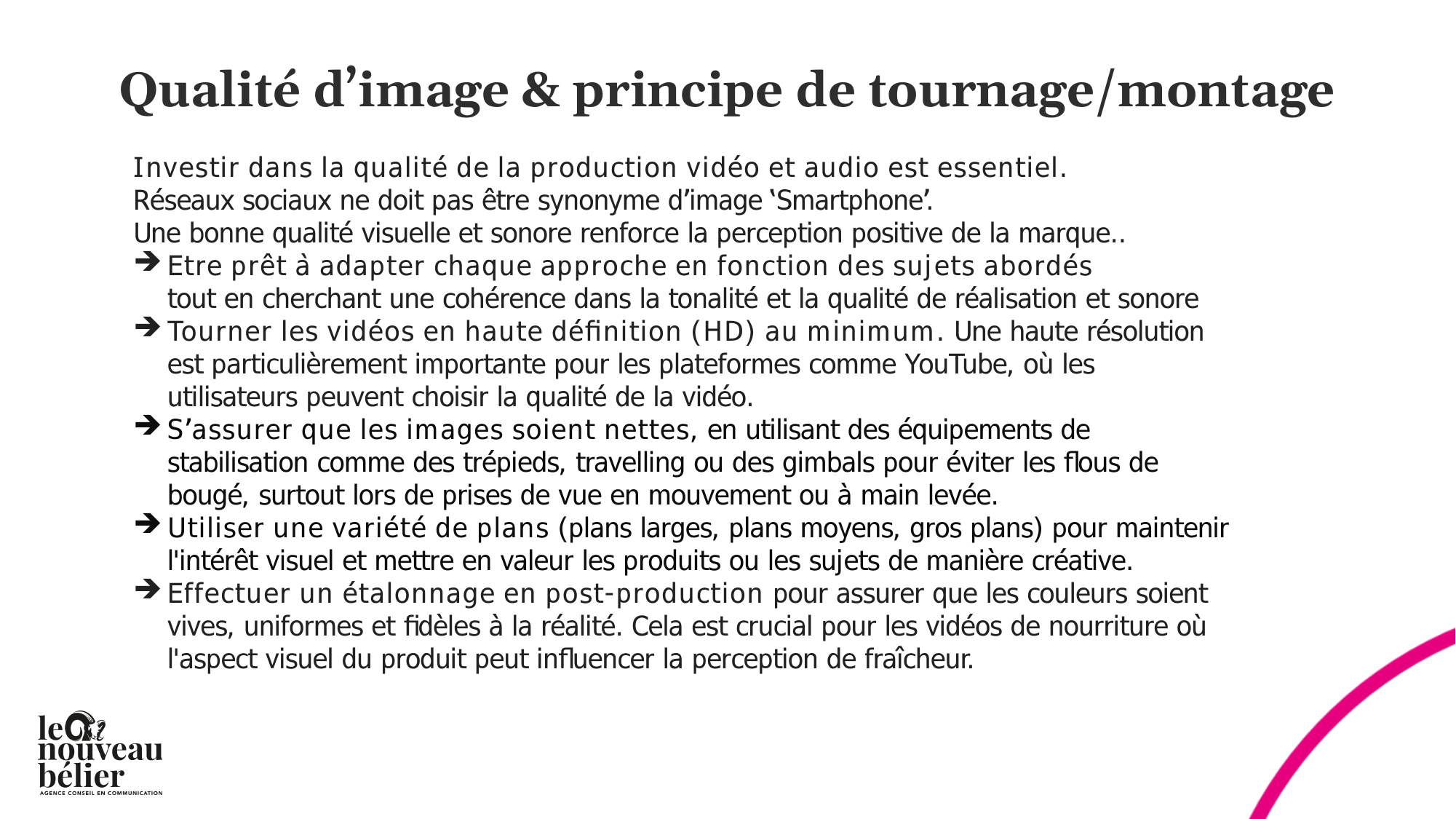

# Qualité d’image & principe de tournage/montage
Investir dans la qualité de la production vidéo et audio est essentiel.
Réseaux sociaux ne doit pas être synonyme d’image ‘Smartphone’.
Une bonne qualité visuelle et sonore renforce la perception positive de la marque..
Etre prêt à adapter chaque approche en fonction des sujets abordés
tout en cherchant une cohérence dans la tonalité et la qualité de réalisation et sonore
Tourner les vidéos en haute définition (HD) au minimum. Une haute résolution est particulièrement importante pour les plateformes comme YouTube, où les utilisateurs peuvent choisir la qualité de la vidéo.
S’assurer que les images soient nettes, en utilisant des équipements de stabilisation comme des trépieds, travelling ou des gimbals pour éviter les flous de bougé, surtout lors de prises de vue en mouvement ou à main levée.
Utiliser une variété de plans (plans larges, plans moyens, gros plans) pour maintenir l'intérêt visuel et mettre en valeur les produits ou les sujets de manière créative.
Effectuer un étalonnage en post-production pour assurer que les couleurs soient vives, uniformes et fidèles à la réalité. Cela est crucial pour les vidéos de nourriture où l'aspect visuel du produit peut influencer la perception de fraîcheur.